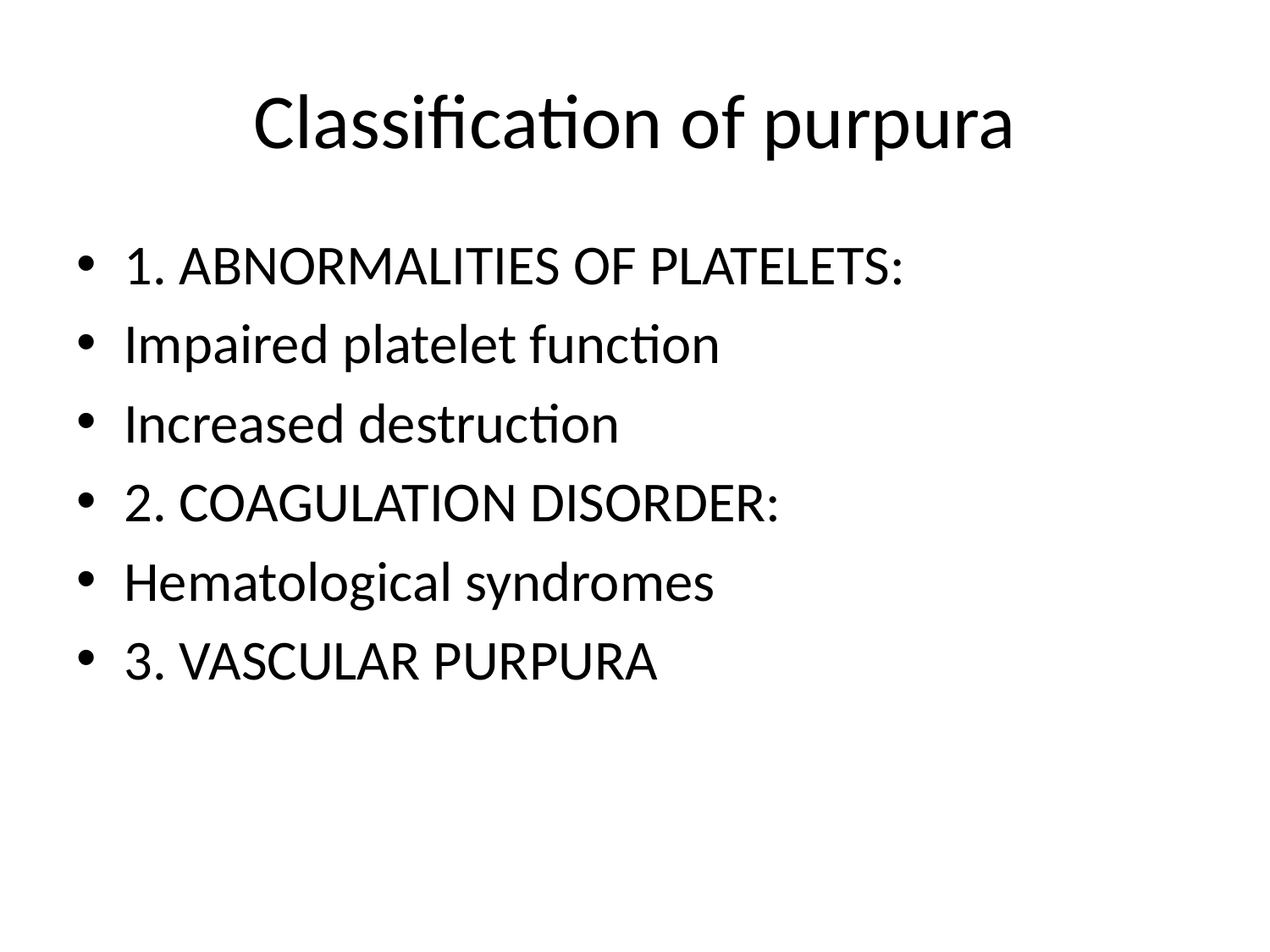

# Classification of purpura
1. ABNORMALITIES OF PLATELETS:
Impaired platelet function
Increased destruction
2. COAGULATION DISORDER:
Hematological syndromes
3. VASCULAR PURPURA